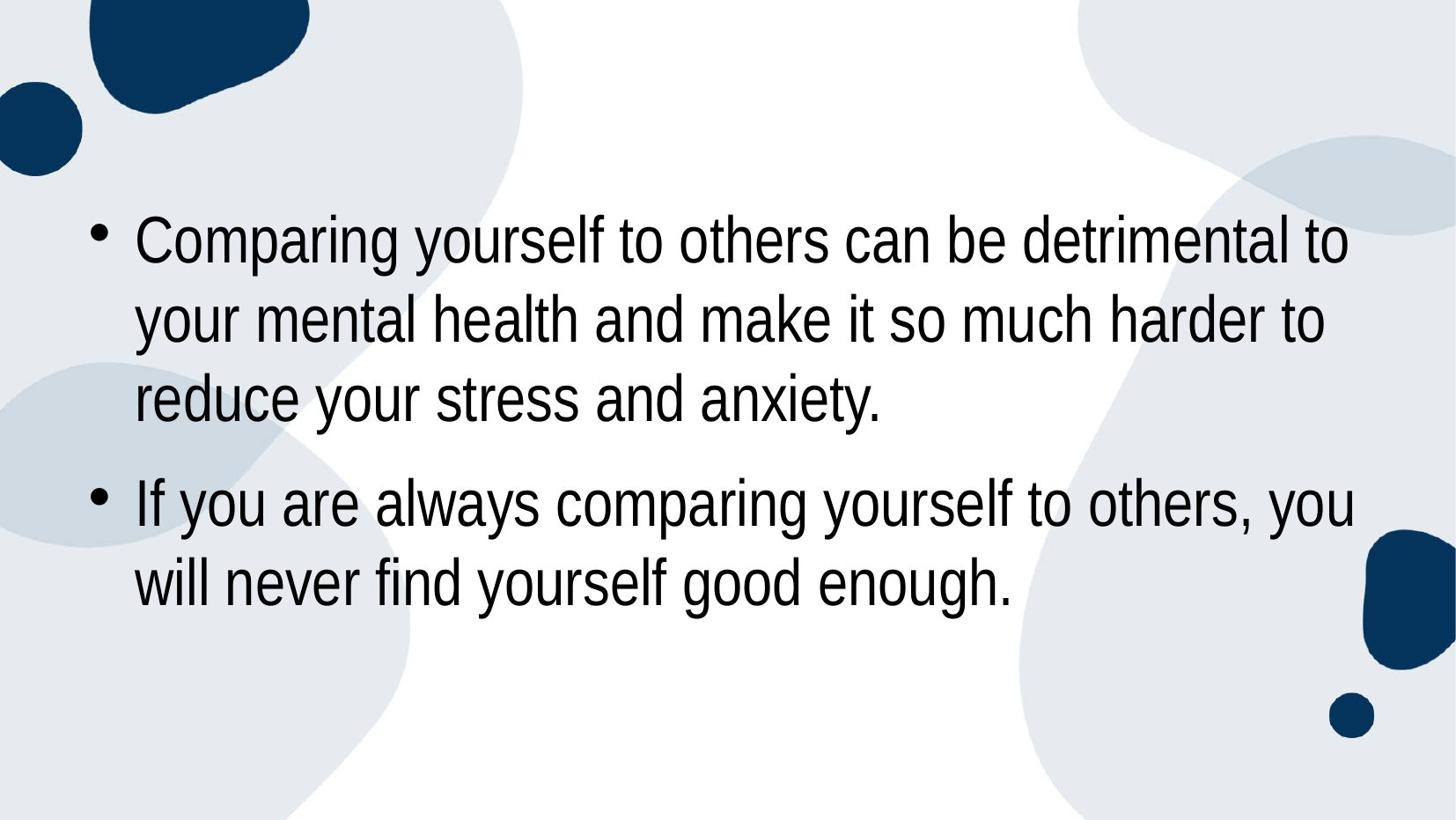

Comparing yourself to others can be detrimental to your mental health and make it so much harder to reduce your stress and anxiety.
If you are always comparing yourself to others, you will never find yourself good enough.